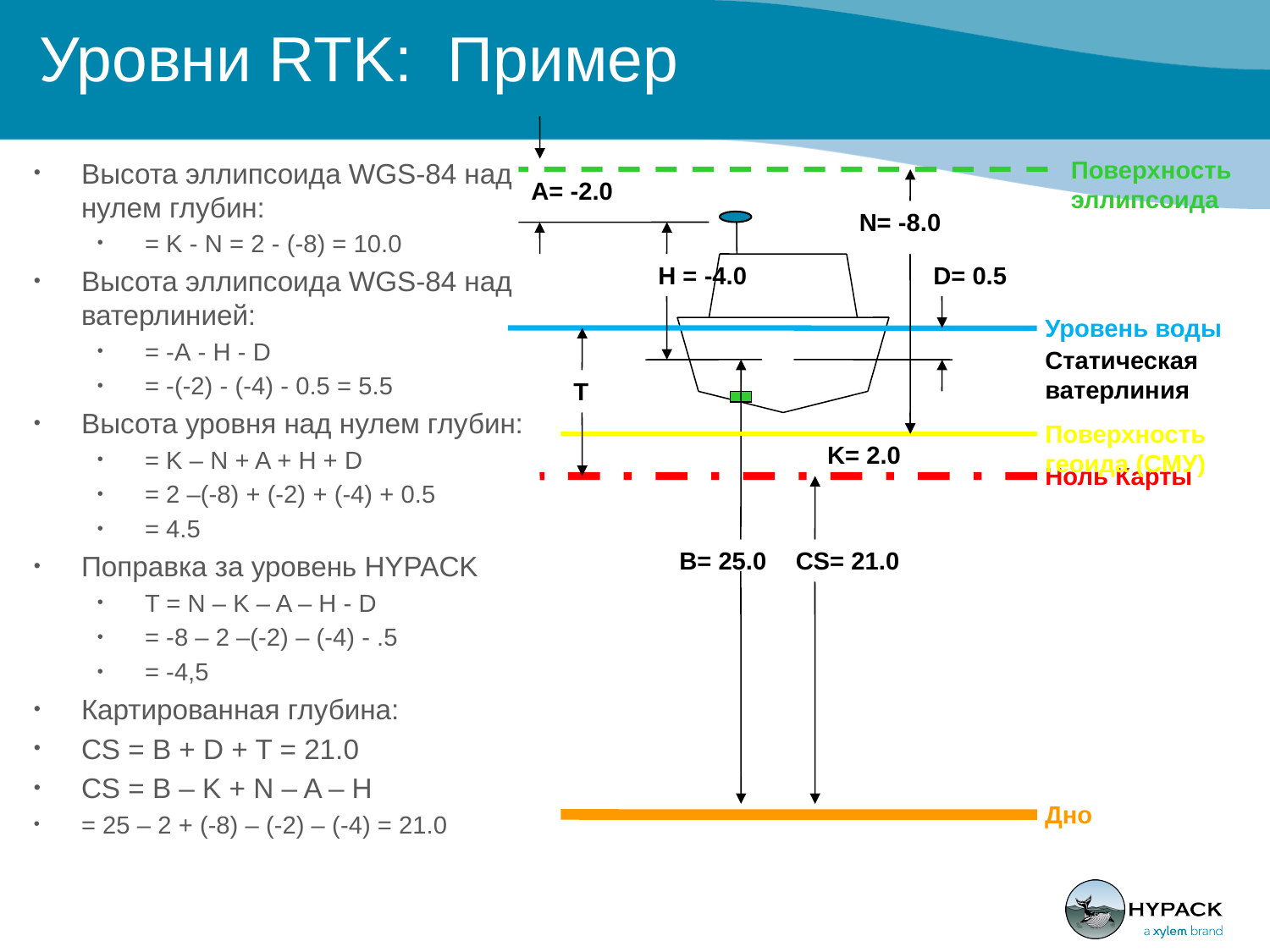

# Уровни RTK:  Пример

Поверхность эллипсоида
Высота эллипсоида WGS-84 над нулем глубин:
= K - N = 2 - (-8) = 10.0
Высота эллипсоида WGS-84 над ватерлинией:
= -А - Н - D
= -(-2) - (-4) - 0.5 = 5.5
Высота уровня над нулем глубин:
= K – N + A + H + D
= 2 –(-8) + (-2) + (-4) + 0.5
= 4.5
Поправка за уровень HYPACK
T = N – K – A – H - D
= -8 – 2 –(-2) – (-4) - .5
= -4,5
Картированная глубина:
CS = B + D + T = 21.0
CS = B – K + N – A – H
= 25 – 2 + (-8) – (-2) – (-4) = 21.0

A= -2.0

N= -8.0

H = -4.0

D= 0.5

Уровень воды

Статическая ватерлиния

T

Поверхность геоида (СМУ)

K= 2.0
Ноль Карты

B= 25.0
CS= 21.0

Дно